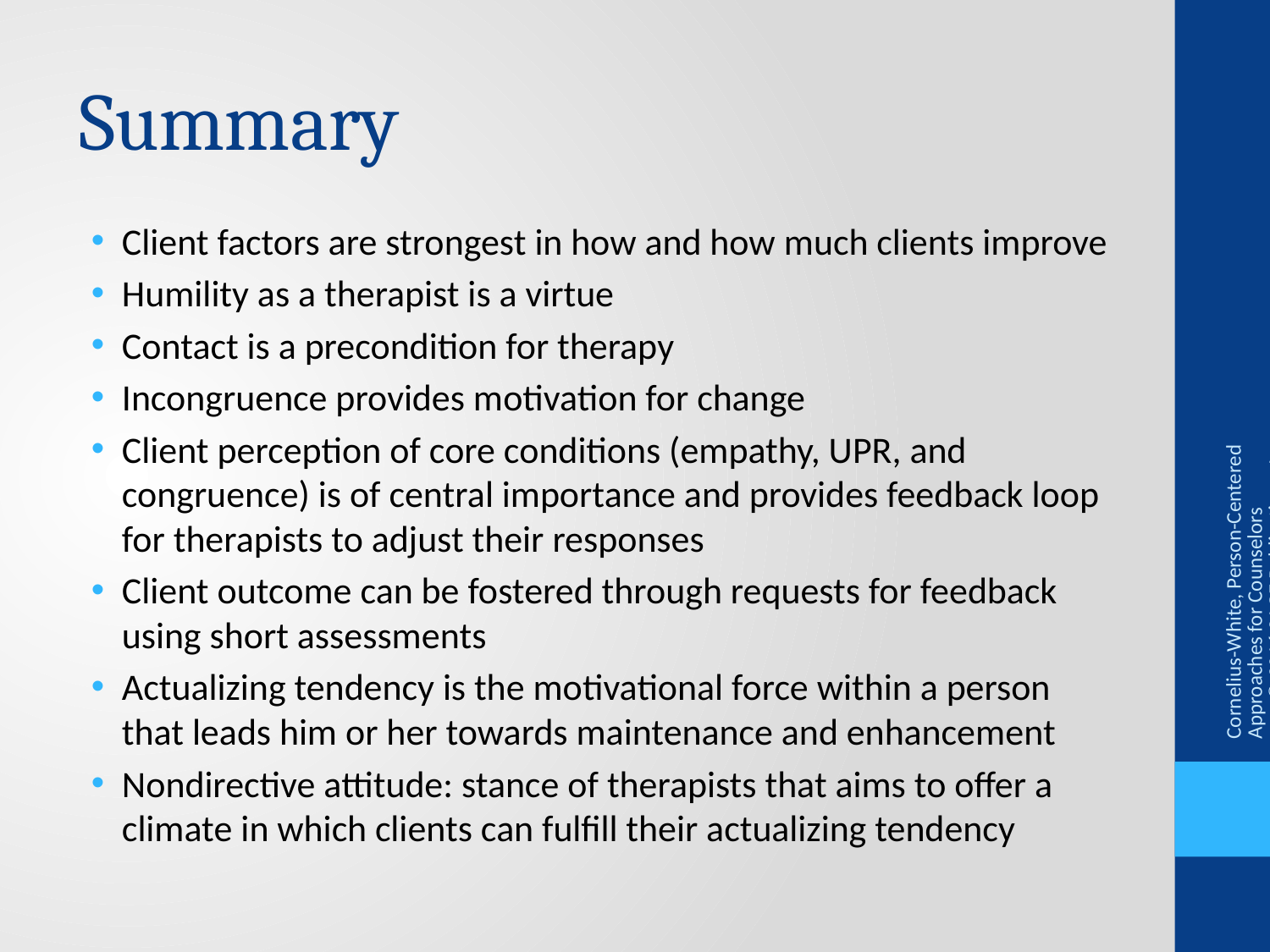

# Summary
Client factors are strongest in how and how much clients improve
Humility as a therapist is a virtue
Contact is a precondition for therapy
Incongruence provides motivation for change
Client perception of core conditions (empathy, UPR, and congruence) is of central importance and provides feedback loop for therapists to adjust their responses
Client outcome can be fostered through requests for feedback using short assessments
Actualizing tendency is the motivational force within a person that leads him or her towards maintenance and enhancement
Nondirective attitude: stance of therapists that aims to offer a climate in which clients can fulfill their actualizing tendency
Cornelius-White, Person-Centered Approaches for Counselors                      © 2016 SAGE Publications, Inc.